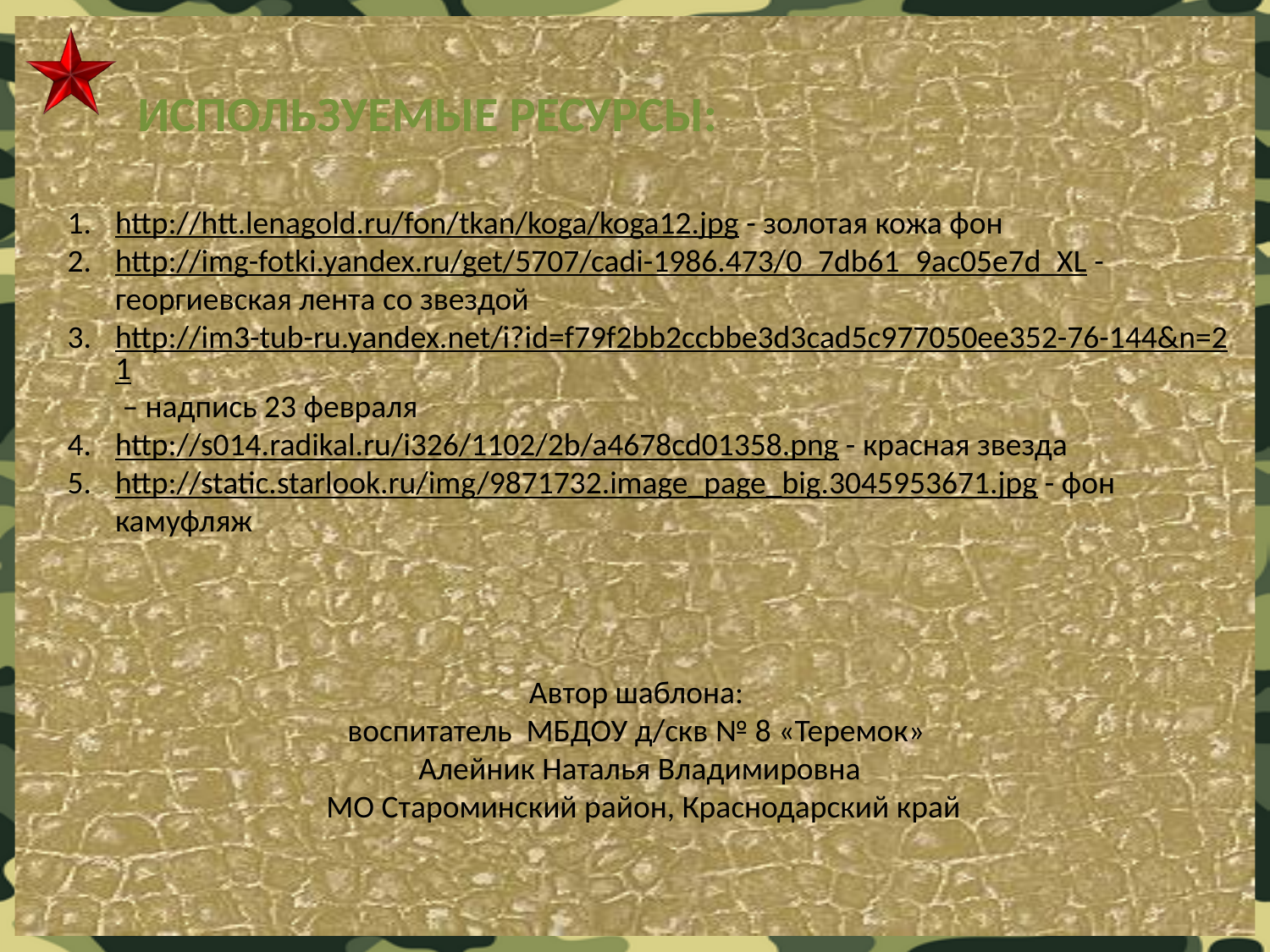

ИСПОЛЬЗУЕМЫЕ РЕСУРСЫ:
http://htt.lenagold.ru/fon/tkan/koga/koga12.jpg - золотая кожа фон
http://img-fotki.yandex.ru/get/5707/cadi-1986.473/0_7db61_9ac05e7d_XL - георгиевская лента со звездой
http://im3-tub-ru.yandex.net/i?id=f79f2bb2ccbbe3d3cad5c977050ee352-76-144&n=21 – надпись 23 февраля
http://s014.radikal.ru/i326/1102/2b/a4678cd01358.png - красная звезда
http://static.starlook.ru/img/9871732.image_page_big.3045953671.jpg - фон камуфляж
Автор шаблона:
воспитатель  МБДОУ д/скв № 8 «Теремок»
Алейник Наталья Владимировна
 МО Староминский район, Краснодарский край